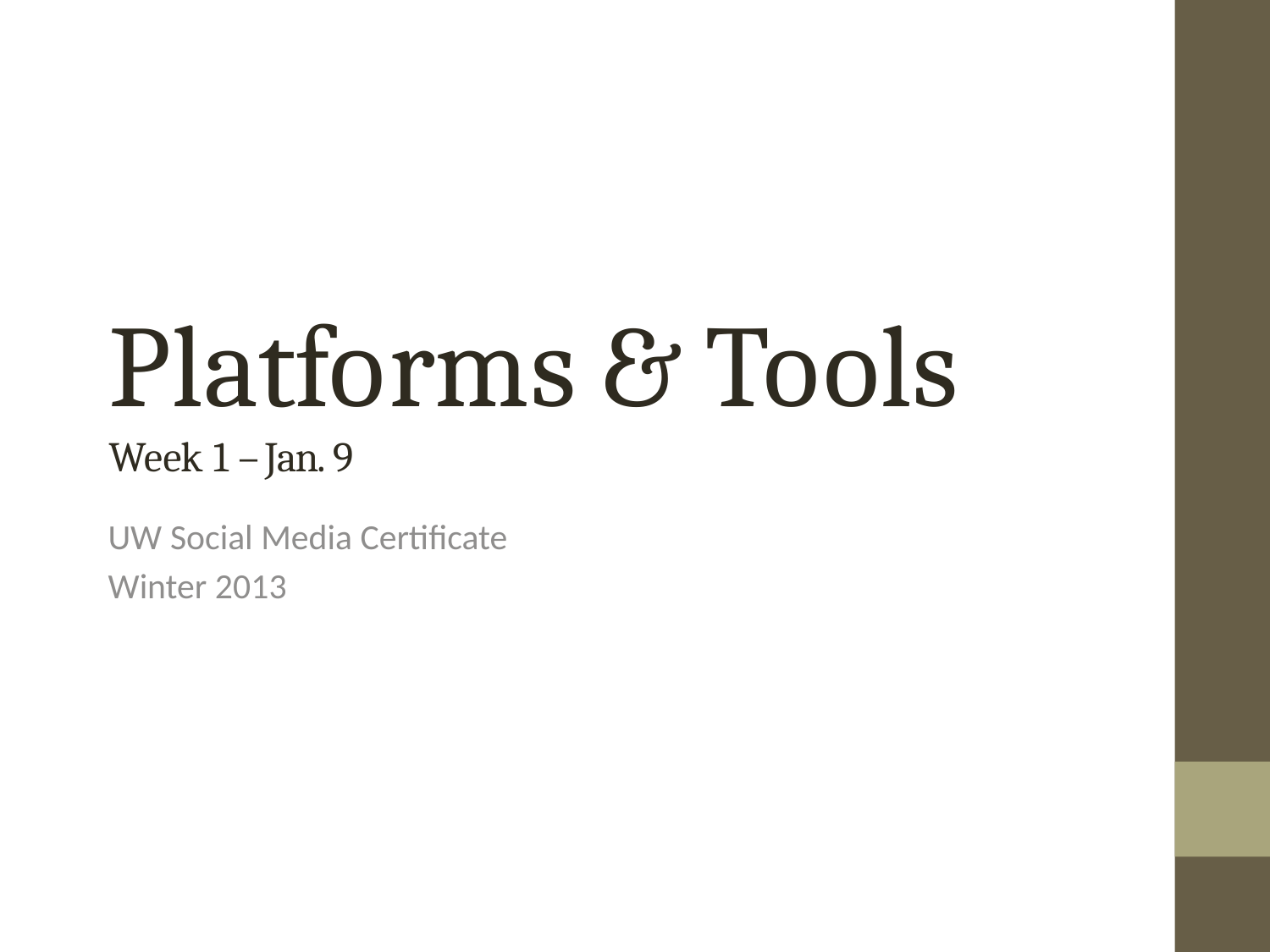

# Platforms & Tools Week 1 – Jan. 9
UW Social Media Certificate
Winter 2013